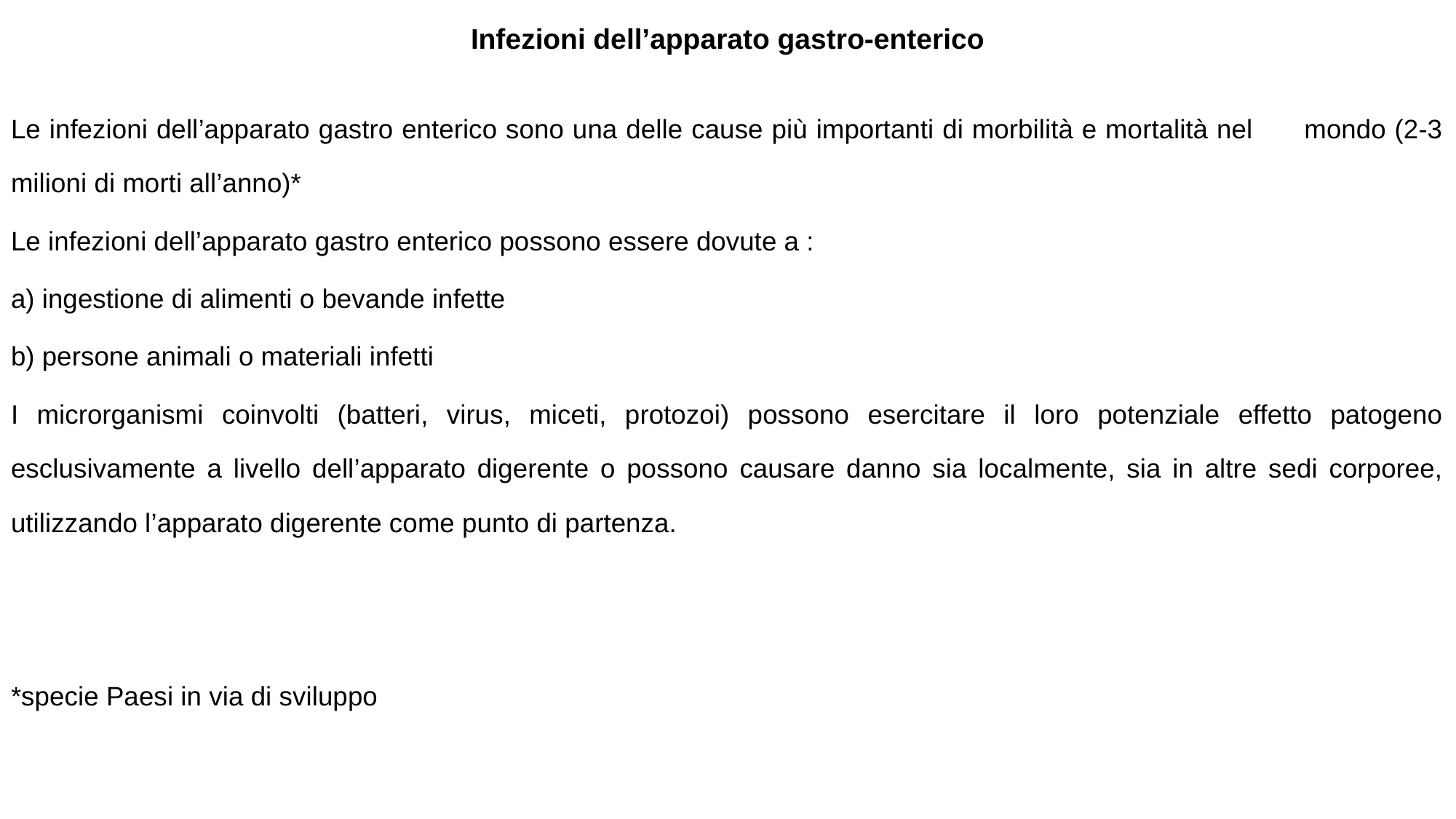

# Infezioni dell’apparato gastro-enterico
Le infezioni dell’apparato gastro enterico sono una delle cause più importanti di morbilità e mortalità nel      mondo (2-3 milioni di morti all’anno)*
Le infezioni dell’apparato gastro enterico possono essere dovute a :
a) ingestione di alimenti o bevande infette
b) persone animali o materiali infetti
I microrganismi coinvolti (batteri, virus, miceti, protozoi) possono esercitare il loro potenziale effetto patogeno esclusivamente a livello dell’apparato digerente o possono causare danno sia localmente, sia in altre sedi corporee, utilizzando l’apparato digerente come punto di partenza.

*specie Paesi in via di sviluppo